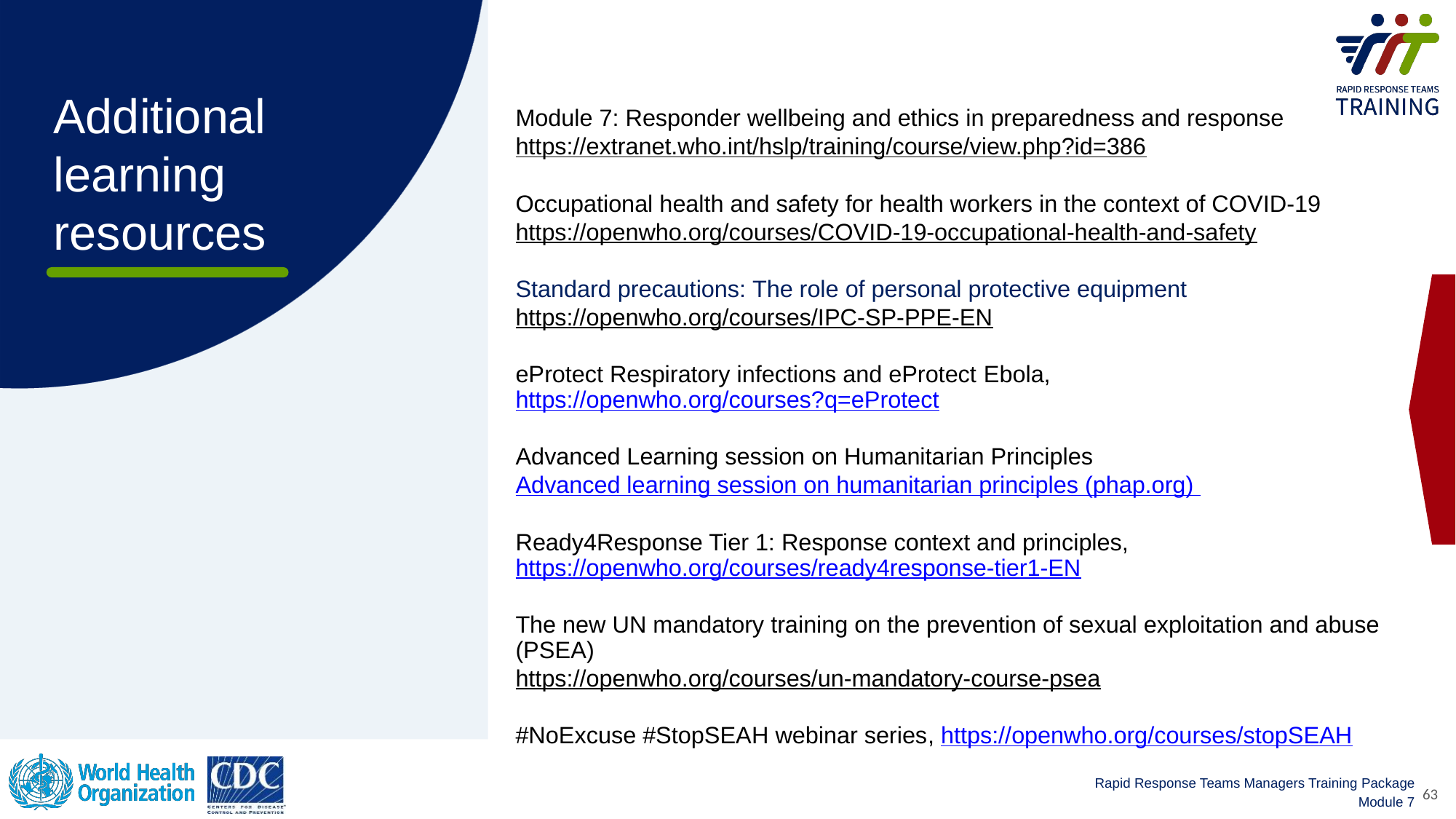

Module 7: Responder wellbeing and ethics in preparedness and response
https://extranet.who.int/hslp/training/course/view.php?id=386

Occupational health and safety for health workers in the context of COVID-19
https://openwho.org/courses/COVID-19-occupational-health-and-safety

Standard precautions: The role of personal protective equipment
https://openwho.org/courses/IPC-SP-PPE-EN

eProtect Respiratory infections and eProtect Ebola, https://openwho.org/courses?q=eProtect

Advanced Learning session on Humanitarian Principles
Advanced learning session on humanitarian principles (phap.org)

Ready4Response Tier 1: Response context and principles, https://openwho.org/courses/ready4response-tier1-EN

The new UN mandatory training on the prevention of sexual exploitation and abuse (PSEA)
https://openwho.org/courses/un-mandatory-course-psea

#NoExcuse #StopSEAH webinar series, https://openwho.org/courses/stopSEAH

63